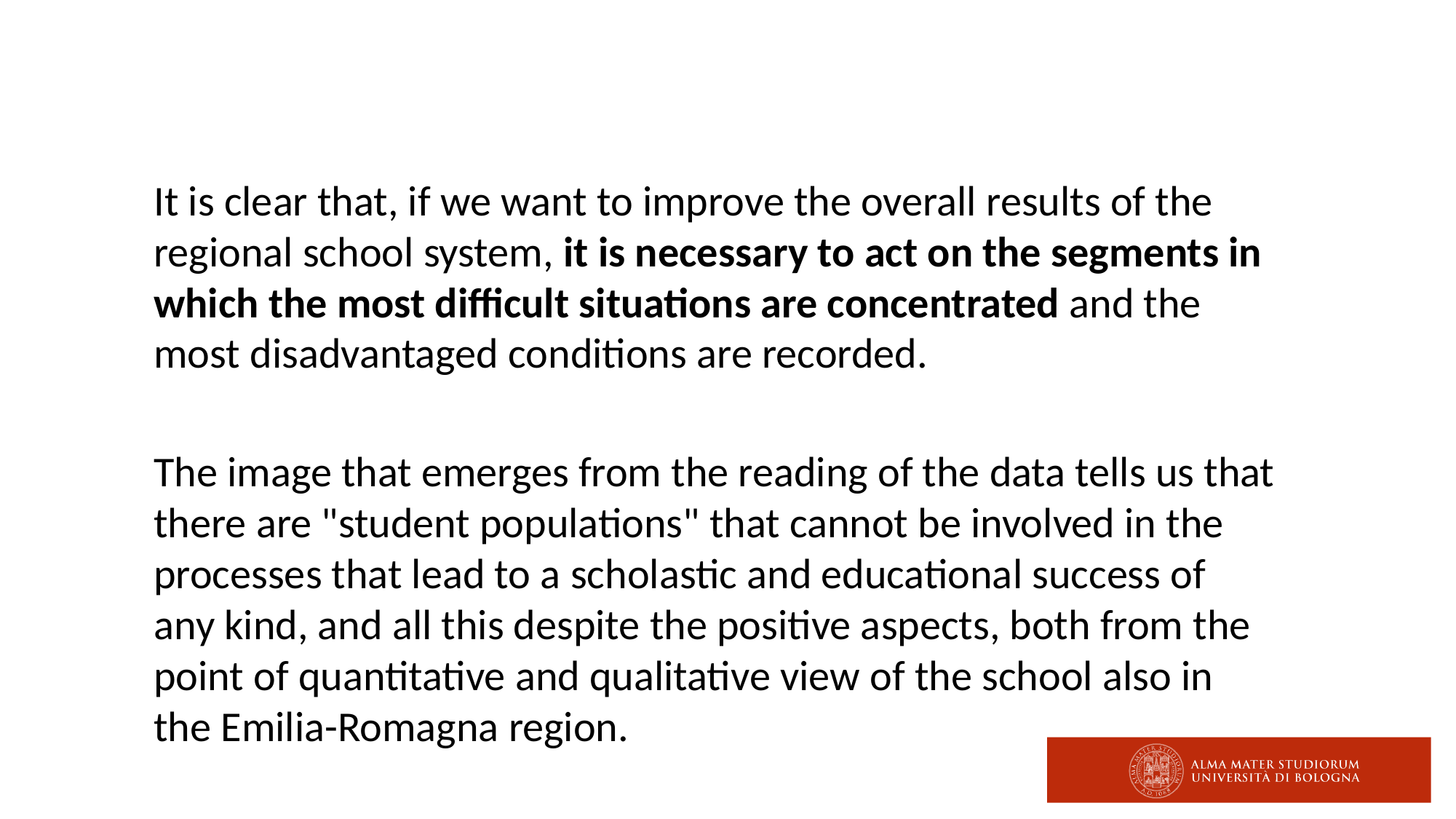

#

It is clear that, if we want to improve the overall results of the regional school system, it is necessary to act on the segments in which the most difficult situations are concentrated and the most disadvantaged conditions are recorded.

The image that emerges from the reading of the data tells us that there are "student populations" that cannot be involved in the processes that lead to a scholastic and educational success of any kind, and all this despite the positive aspects, both from the point of quantitative and qualitative view of the school also in the Emilia-Romagna region.